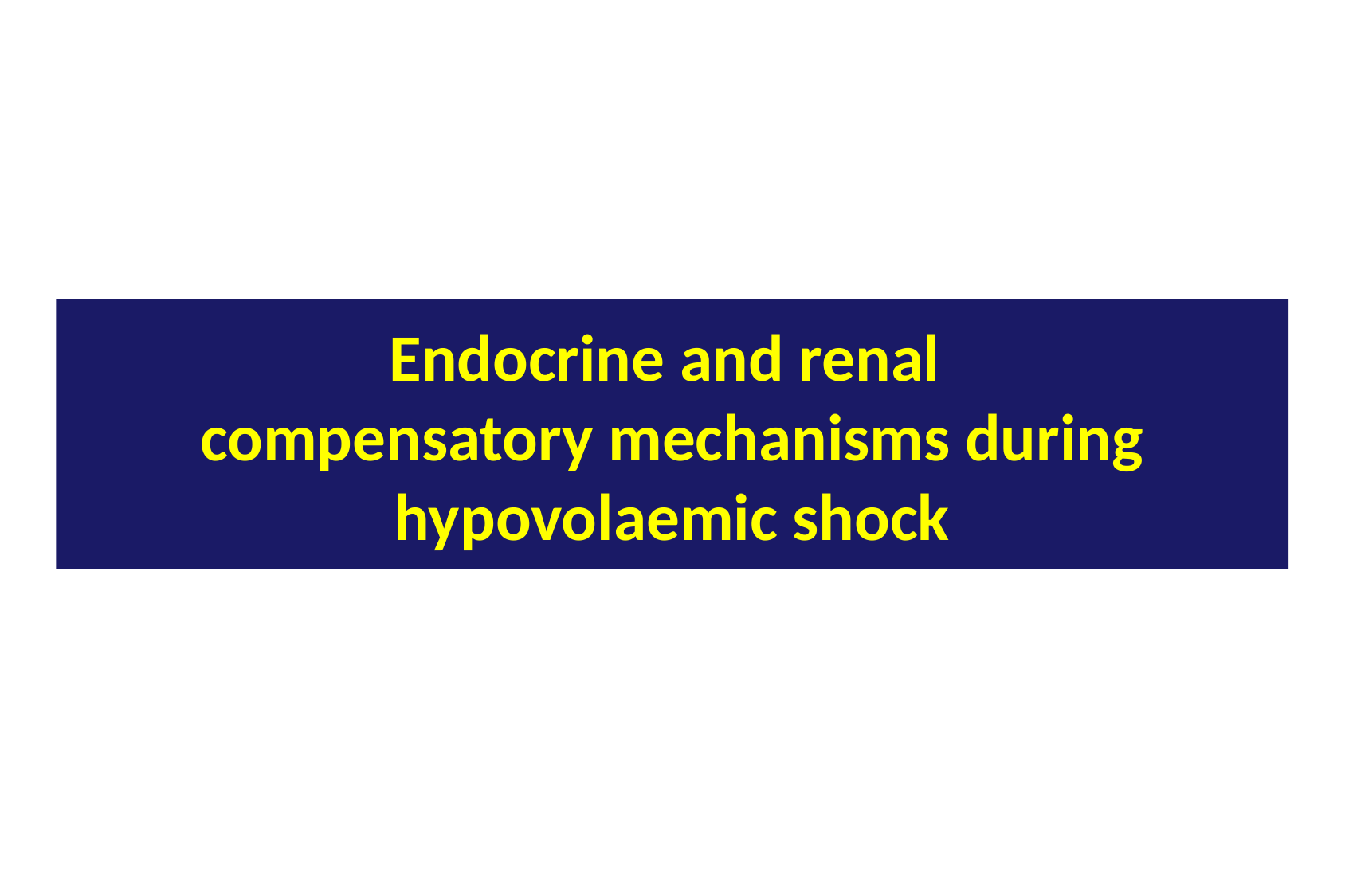

Endocrine and renal
compensatory mechanisms during hypovolaemic shock